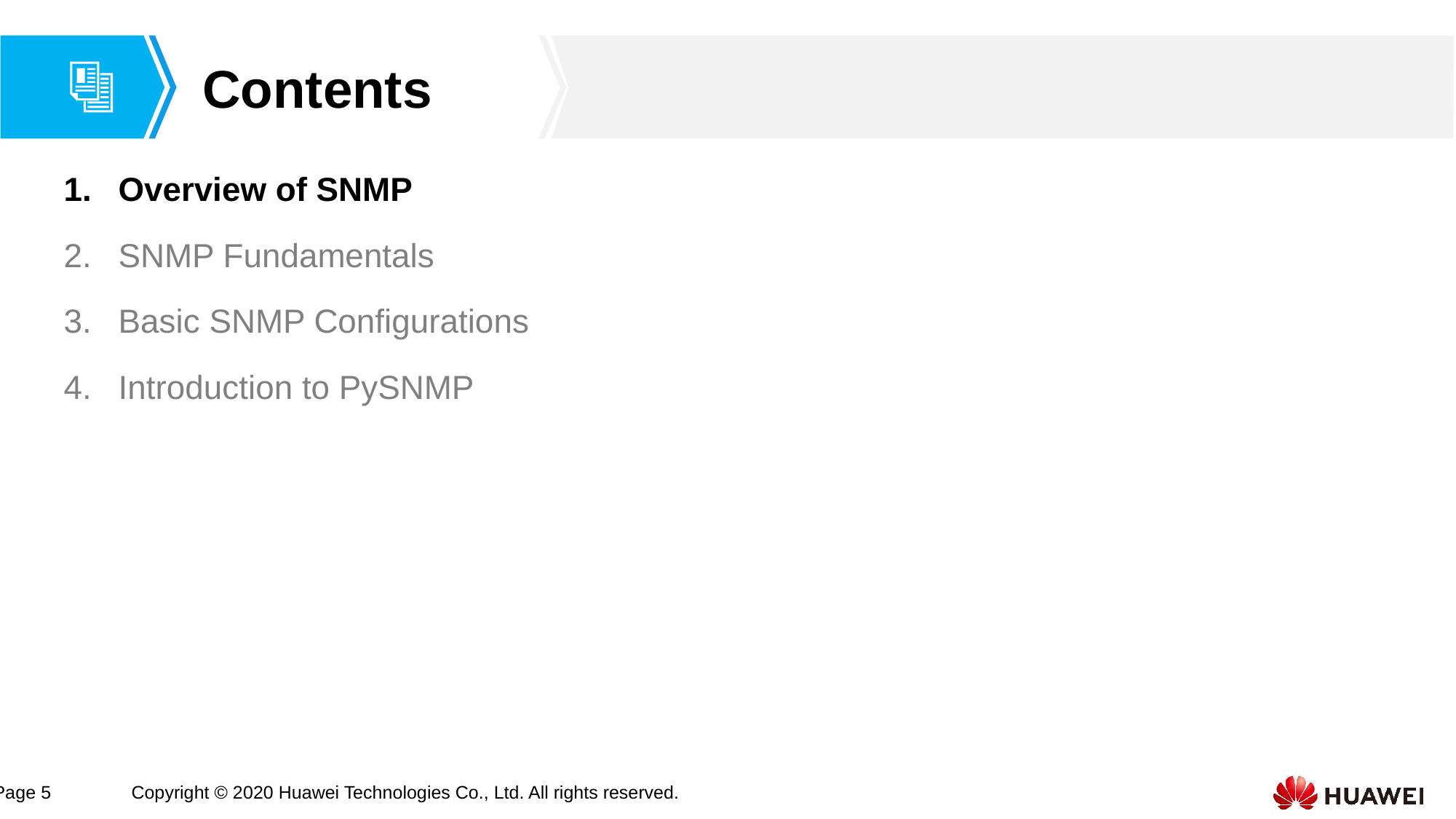

Overview of SNMP
SNMP Fundamentals
Basic SNMP Configurations
Introduction to PySNMP